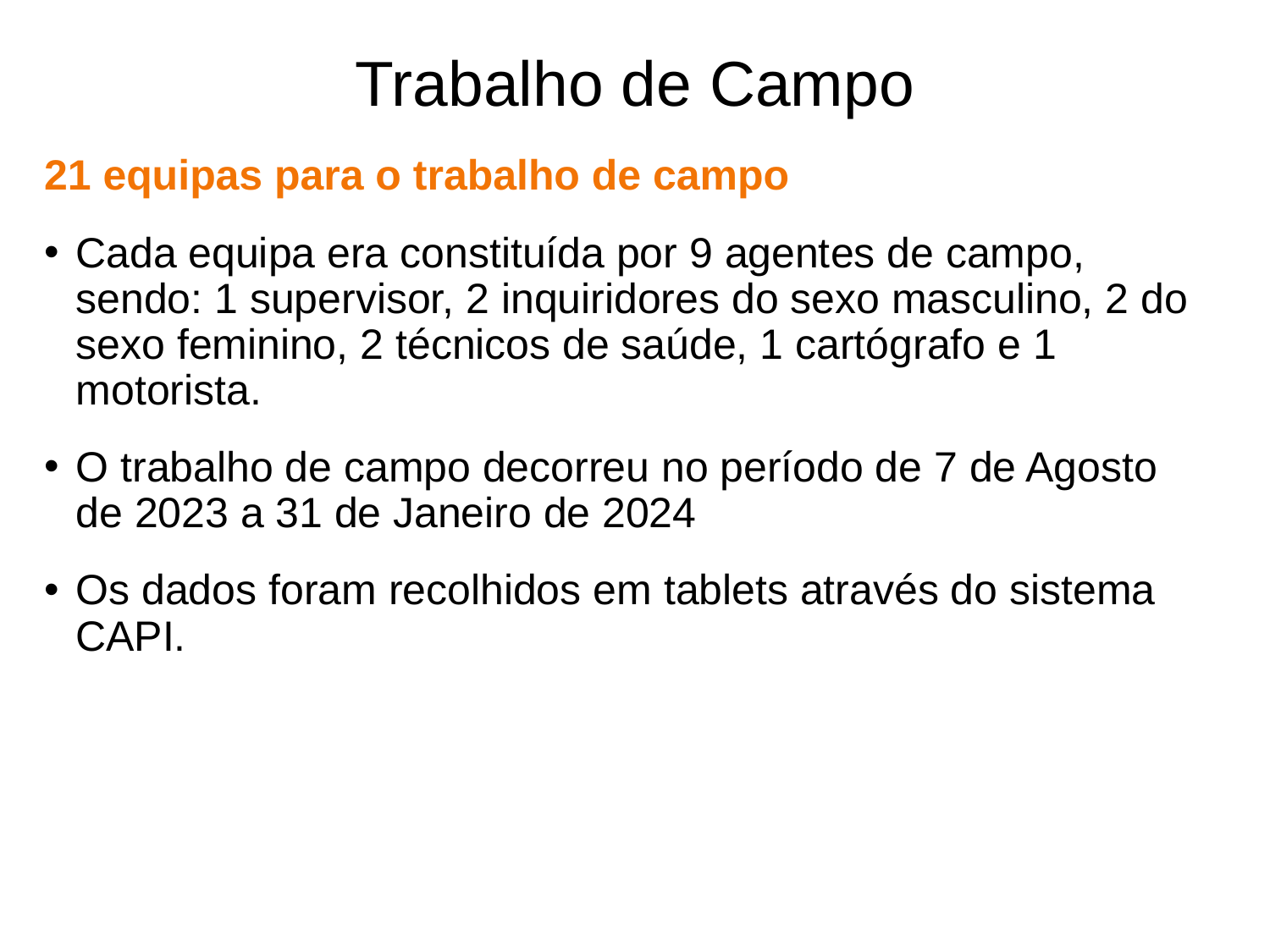

# Trabalho de Campo
21 equipas para o trabalho de campo
Cada equipa era constituída por 9 agentes de campo, sendo: 1 supervisor, 2 inquiridores do sexo masculino, 2 do sexo feminino, 2 técnicos de saúde, 1 cartógrafo e 1 motorista.
O trabalho de campo decorreu no período de 7 de Agosto de 2023 a 31 de Janeiro de 2024
Os dados foram recolhidos em tablets através do sistema CAPI.